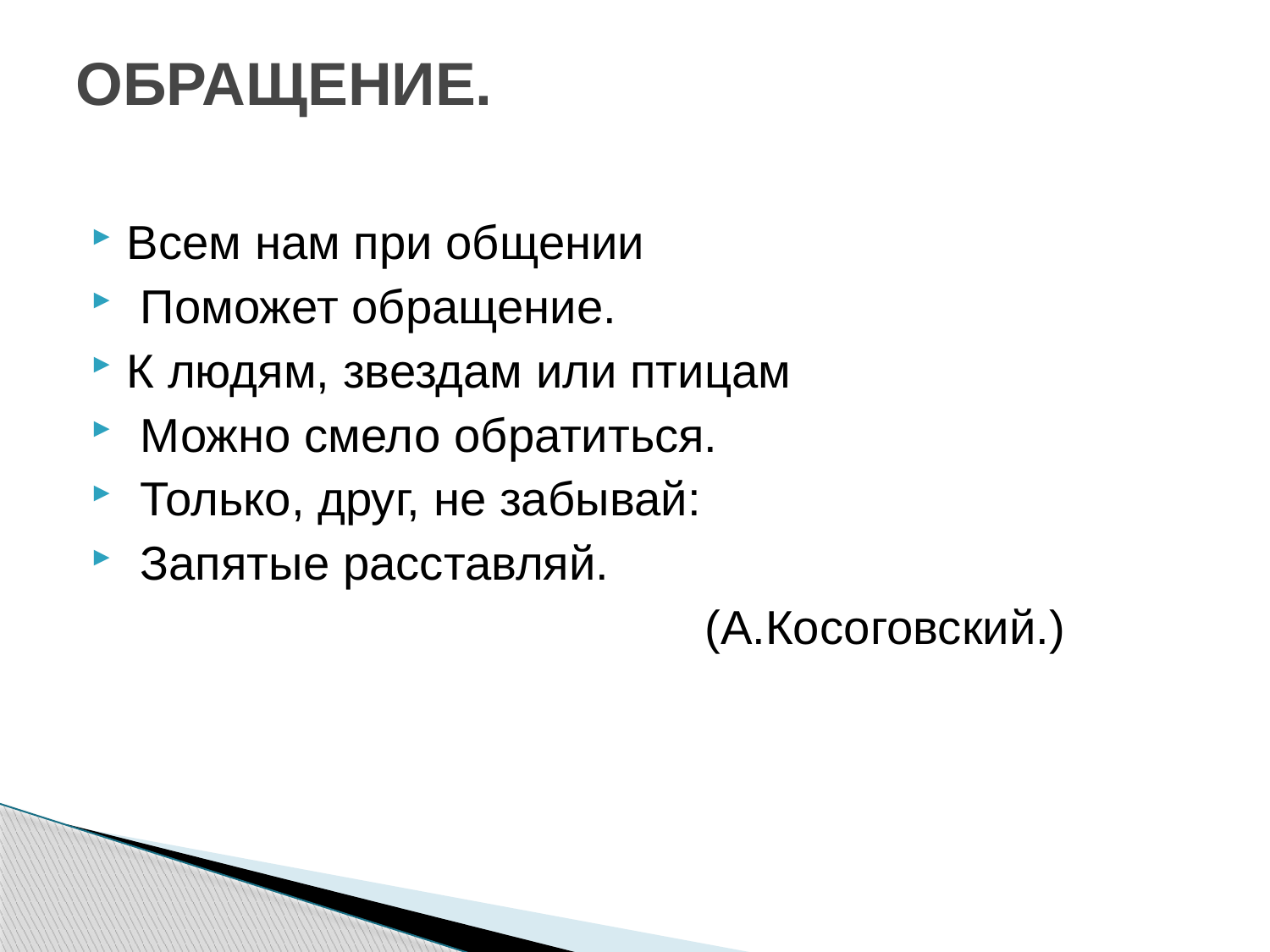

# ОБРАЩЕНИЕ.
Всем нам при общении
 Поможет обращение.
К людям, звездам или птицам
 Можно смело обратиться.
 Только, друг, не забывай:
 Запятые расставляй.
                                              (А.Косоговский.)